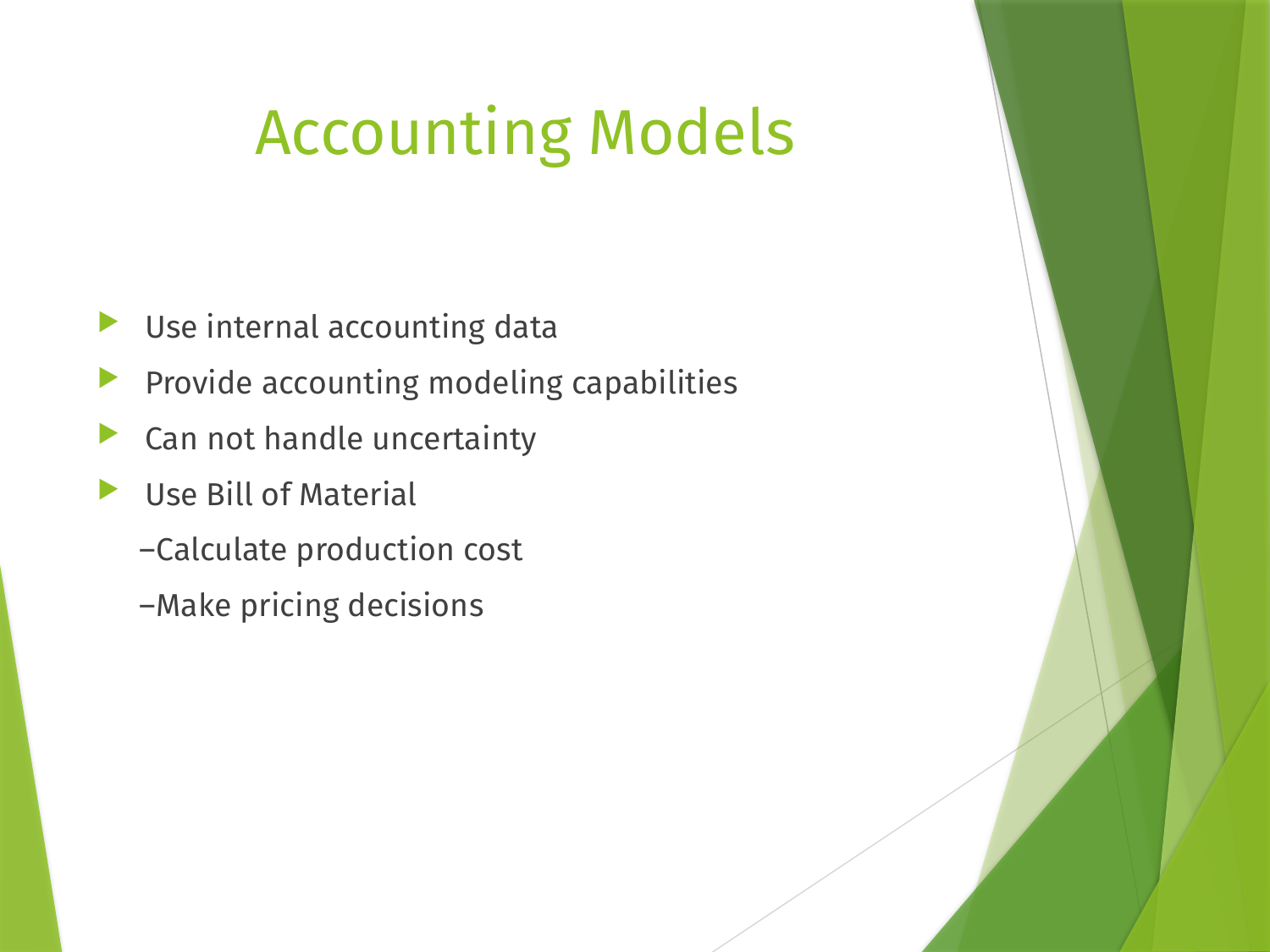

# Accounting Models
Use internal accounting data
Provide accounting modeling capabilities
Can not handle uncertainty
Use Bill of Material
     –Calculate production cost
     –Make pricing decisions